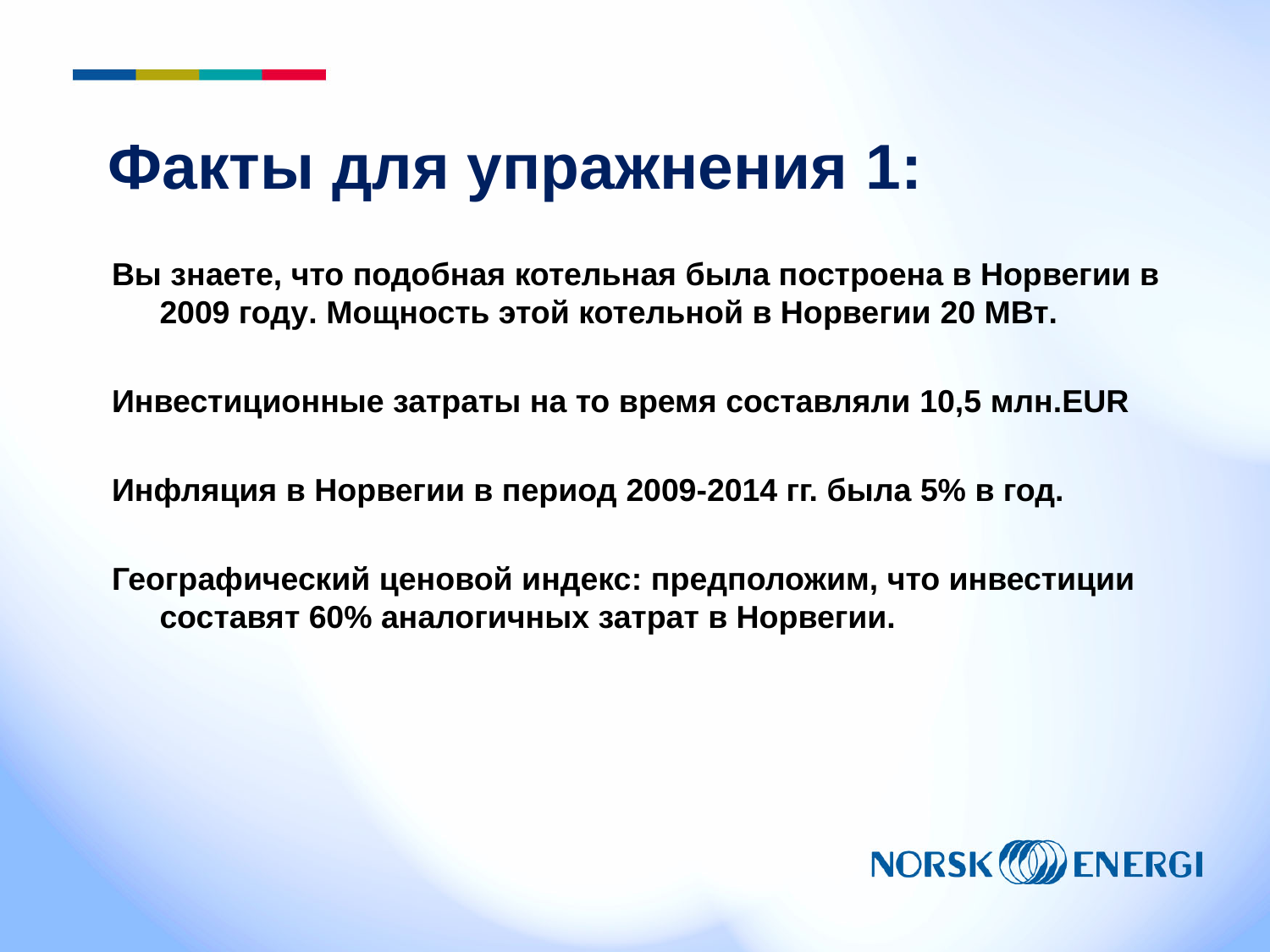

# Факты для упражнения 1:
Вы знаете, что подобная котельная была построена в Норвегии в 2009 году. Мощность этой котельной в Норвегии 20 MВт.

Инвестиционные затраты на то время составляли 10,5 млн.EUR

Инфляция в Норвегии в период 2009-2014 гг. была 5% в год.

Географический ценовой индекс: предположим, что инвестиции составят 60% аналогичных затрат в Норвегии.